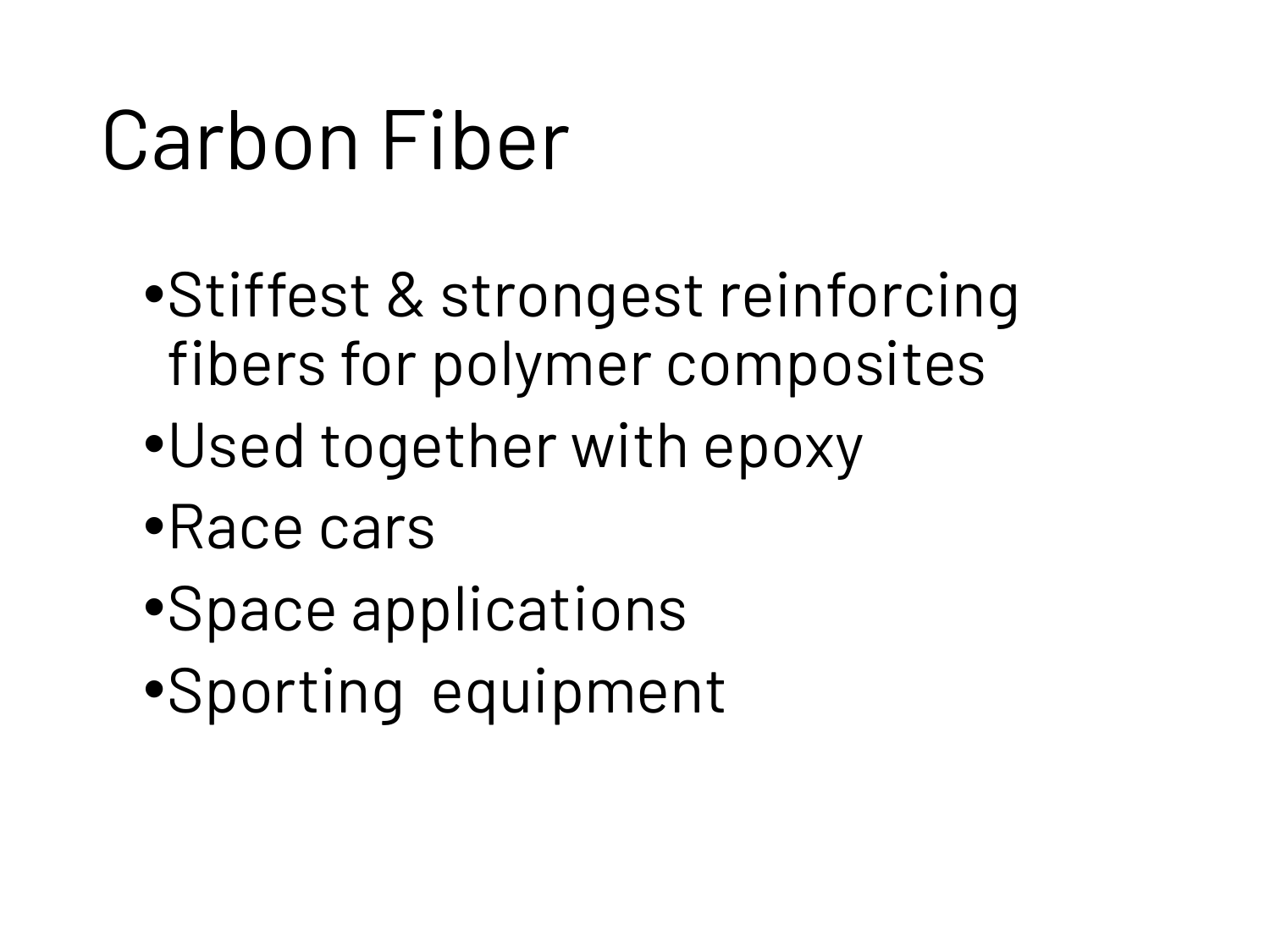

# Carbon Fiber
Stiffest & strongest reinforcing fibers for polymer composites
Used together with epoxy
Race cars
Space applications
Sporting  equipment